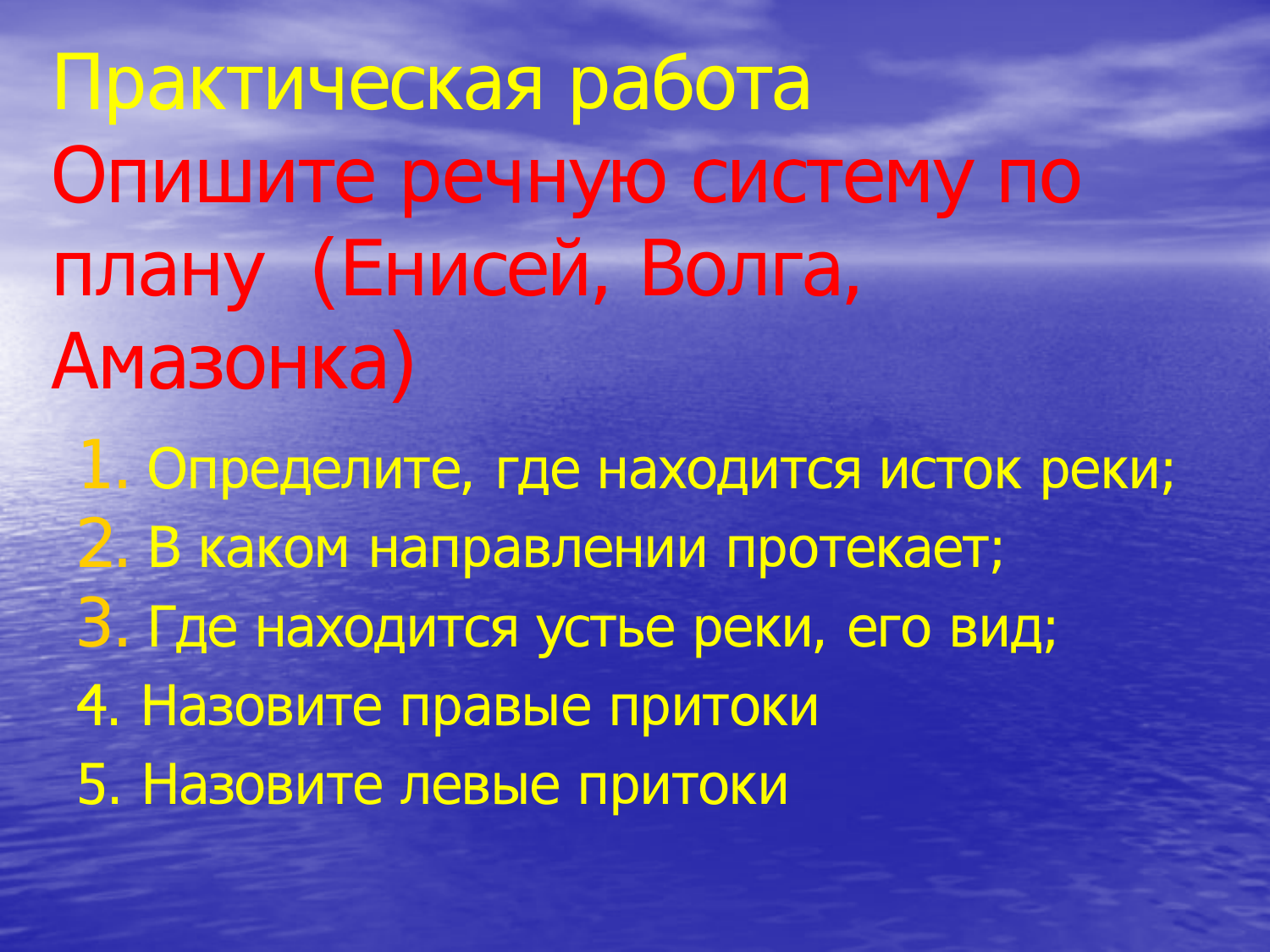

# Практическая работа Опишите речную систему по плану  (Енисей, Волга, Амазонка)

Определите, где находится исток реки;
В каком направлении протекает;
Где находится устье реки, его вид;
4. Назовите правые притоки
5. Назовите левые притоки